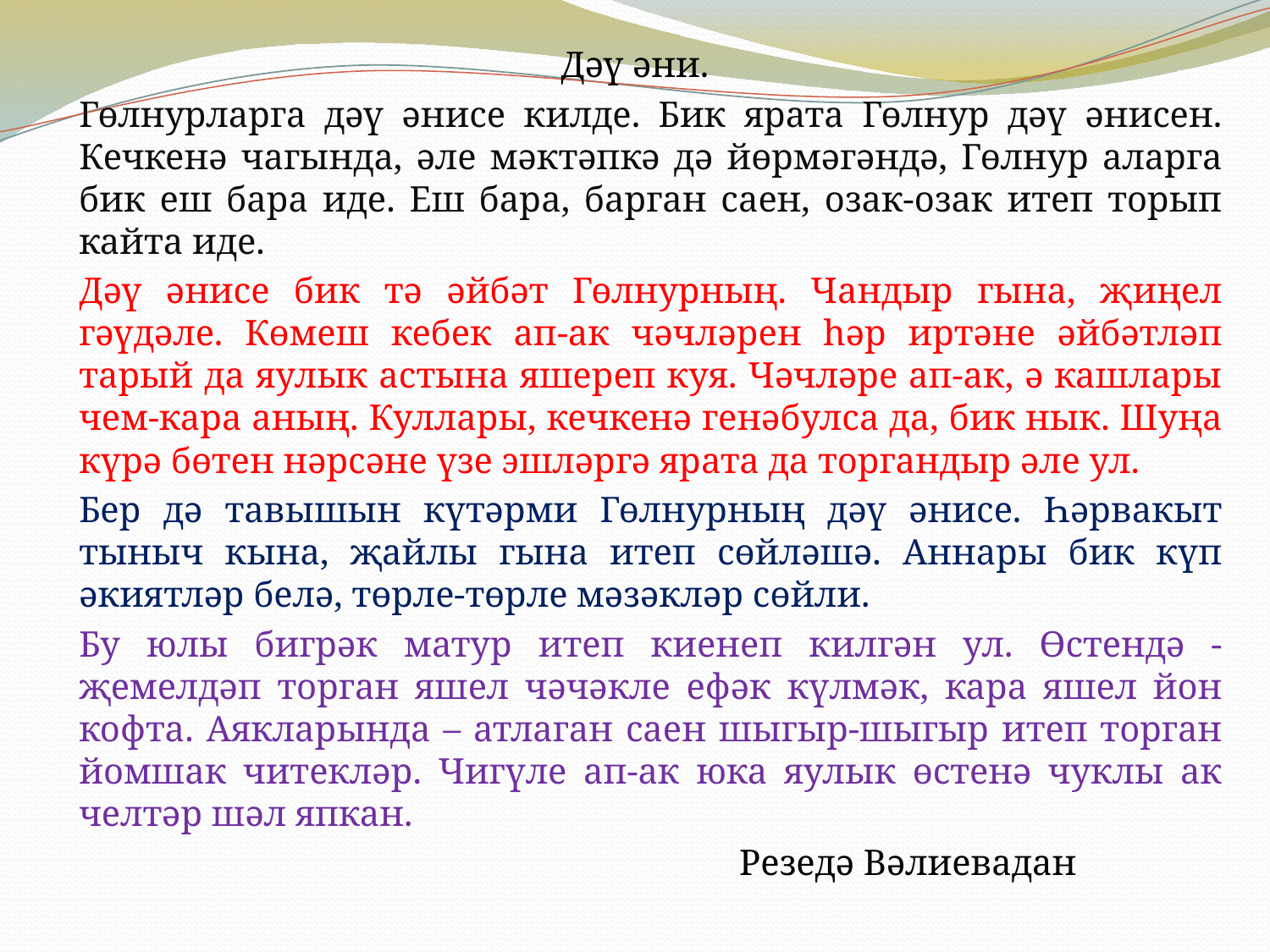

Дәү әни.
		Гөлнурларга дәү әнисе килде. Бик ярата Гөлнур дәү әнисен. Кечкенә чагында, әле мәктәпкә дә йөрмәгәндә, Гөлнур аларга бик еш бара иде. Еш бара, барган саен, озак-озак итеп торып кайта иде.
		Дәү әнисе бик тә әйбәт Гөлнурның. Чандыр гына, җиңел гәүдәле. Көмеш кебек ап-ак чәчләрен һәр иртәне әйбәтләп тарый да яулык астына яшереп куя. Чәчләре ап-ак, ә кашлары чем-кара аның. Куллары, кечкенә генәбулса да, бик нык. Шуңа күрә бөтен нәрсәне үзе эшләргә ярата да торгандыр әле ул.
		Бер дә тавышын күтәрми Гөлнурның дәү әнисе. Һәрвакыт тыныч кына, җайлы гына итеп сөйләшә. Аннары бик күп әкиятләр белә, төрле-төрле мәзәкләр сөйли.
		Бу юлы бигрәк матур итеп киенеп килгән ул. Өстендә - җемелдәп торган яшел чәчәкле ефәк күлмәк, кара яшел йон кофта. Аякларында – атлаган саен шыгыр-шыгыр итеп торган йомшак читекләр. Чигүле ап-ак юка яулык өстенә чуклы ак челтәр шәл япкан.
                                                                            Резедә Вәлиевадан